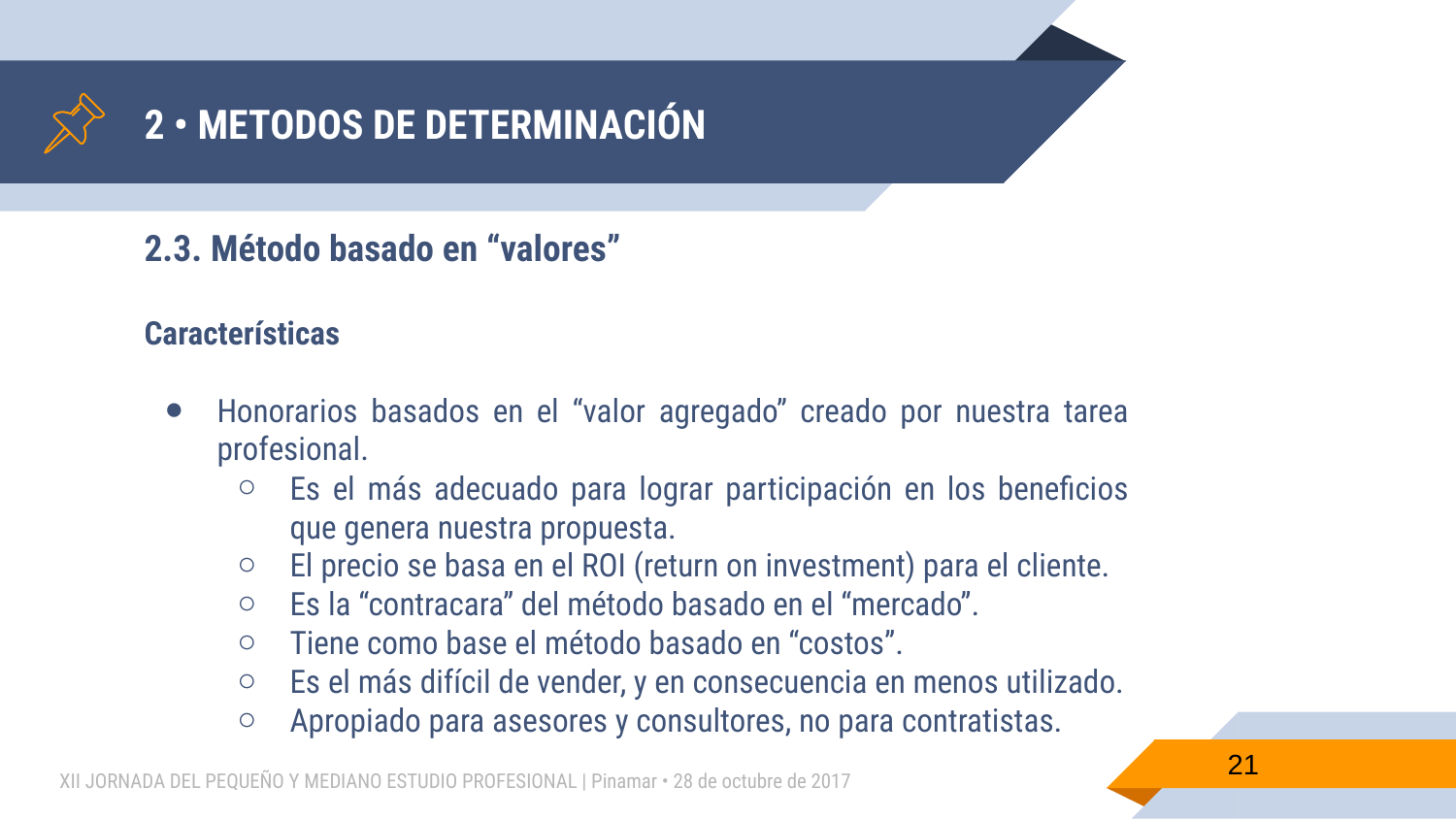

# 2 • METODOS DE DETERMINACIÓN

2.3. Método basado en “valores”

Características

Honorarios basados en el “valor agregado” creado por nuestra tarea profesional.
Es el más adecuado para lograr participación en los beneficios que genera nuestra propuesta.
El precio se basa en el ROI (return on investment) para el cliente.
Es la “contracara” del método basado en el “mercado”.
Tiene como base el método basado en “costos”.
Es el más difícil de vender, y en consecuencia en menos utilizado.
Apropiado para asesores y consultores, no para contratistas.
21